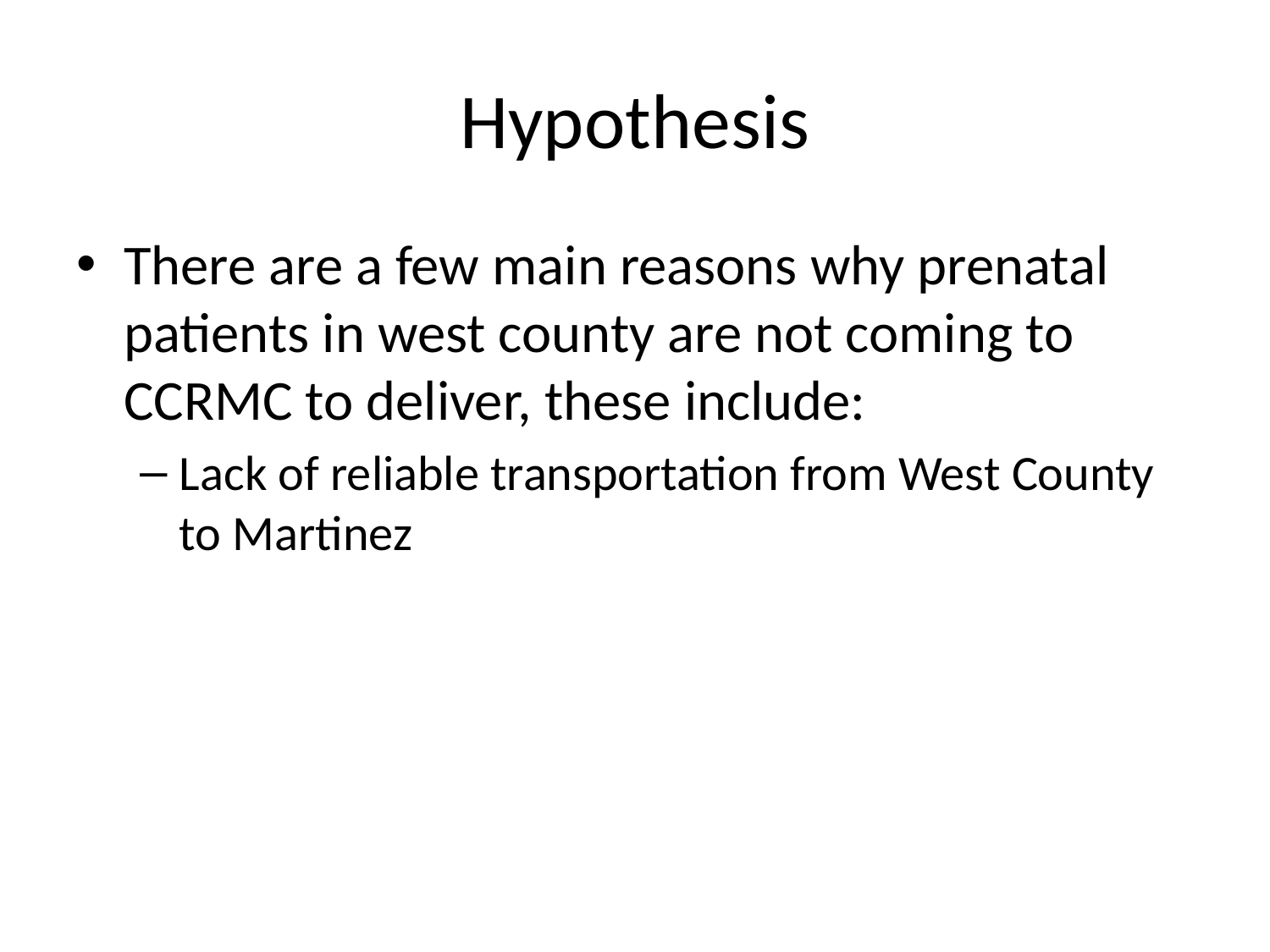

# Hypothesis
There are a few main reasons why prenatal patients in west county are not coming to CCRMC to deliver, these include:
Lack of reliable transportation from West County to Martinez